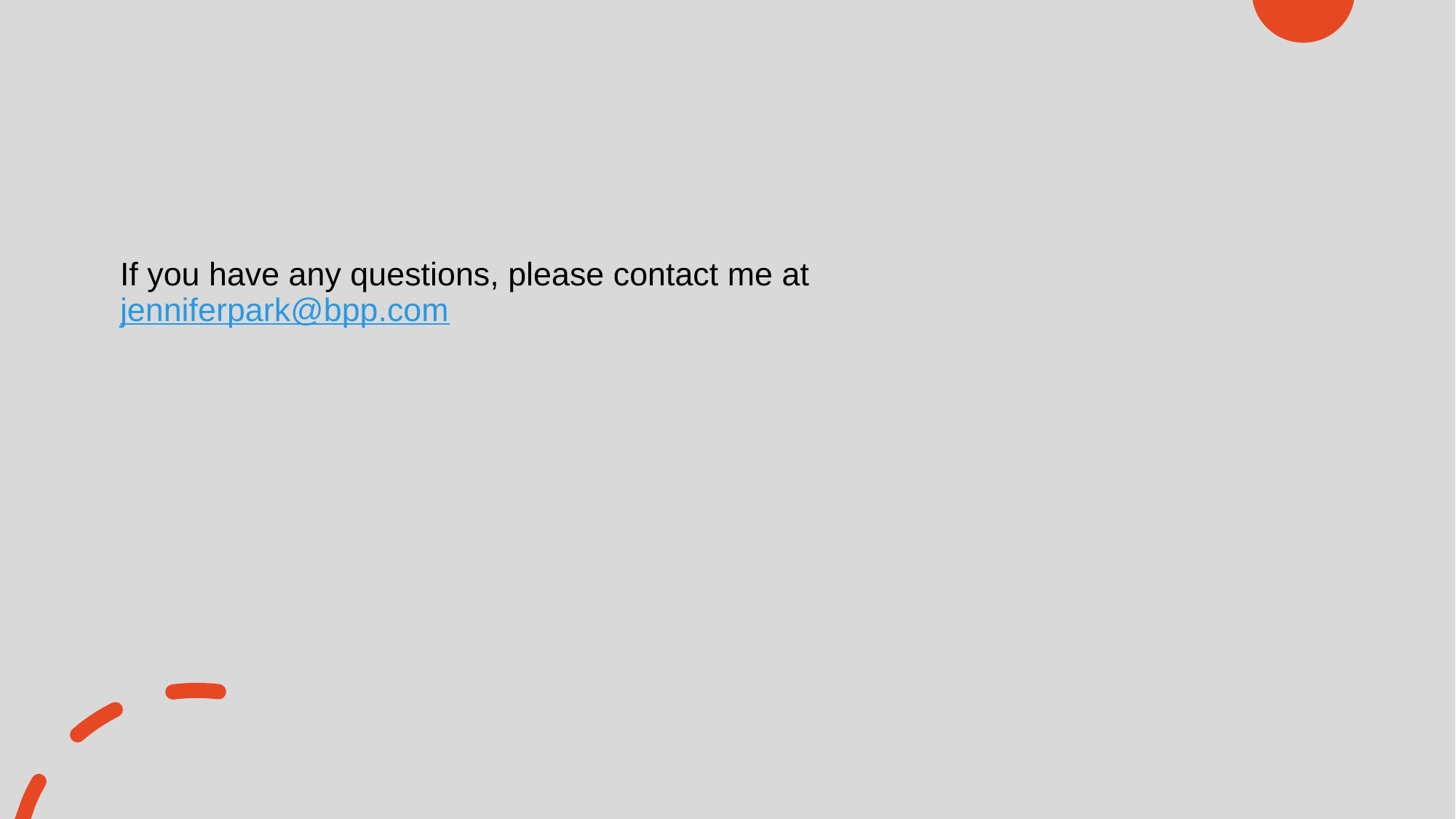

# If you have any questions, please contact me at jenniferpark@bpp.com